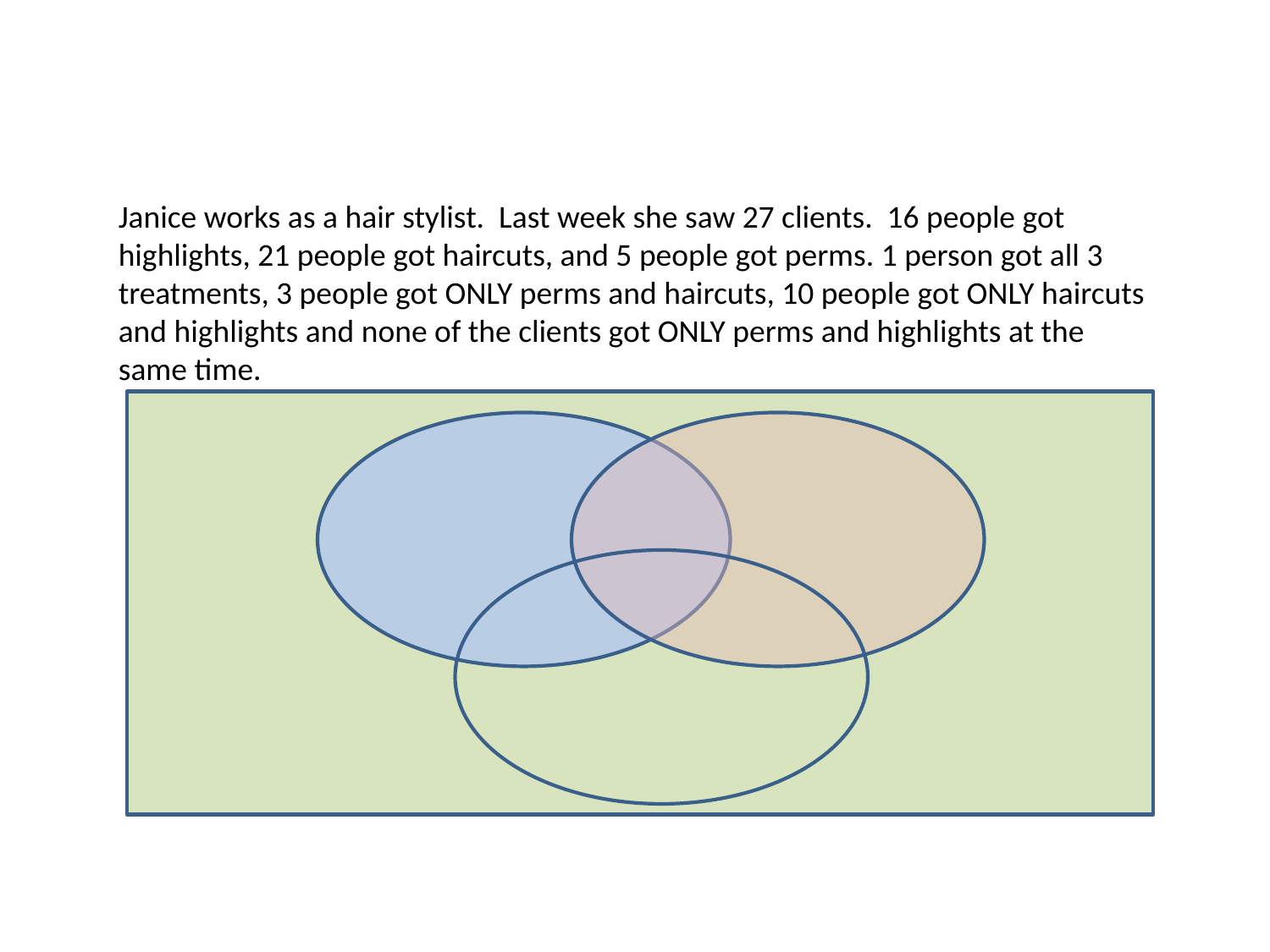

Janice works as a hair stylist.  Last week she saw 27 clients.  16 people got highlights, 21 people got haircuts, and 5 people got perms. 1 person got all 3 treatments, 3 people got ONLY perms and haircuts, 10 people got ONLY haircuts and highlights and none of the clients got ONLY perms and highlights at the same time.